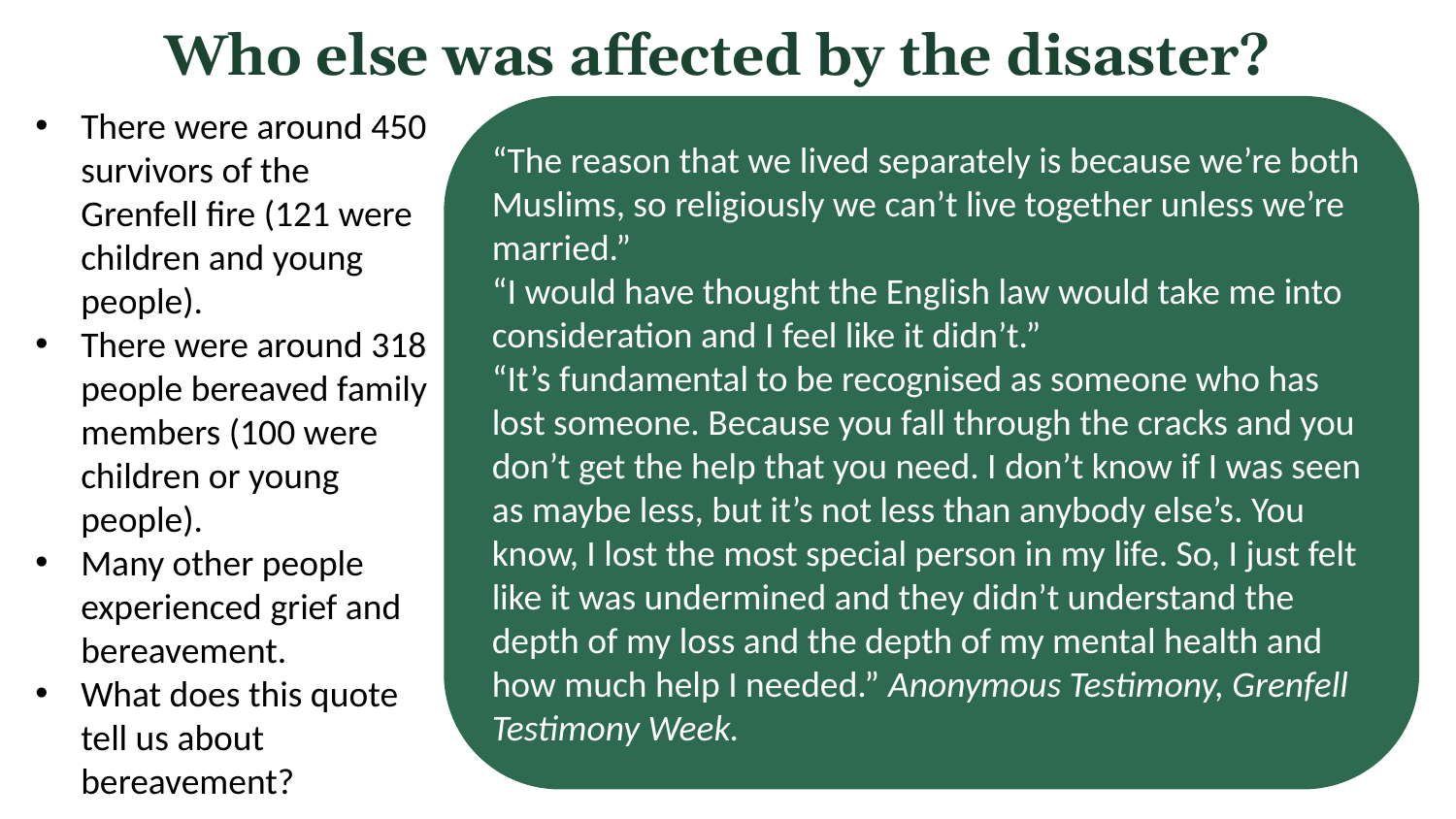

Who else was affected by the disaster?
There were around 450 survivors of the Grenfell fire (121 were children and young people).
There were around 318 people bereaved family members (100 were children or young people).
Many other people experienced grief and bereavement.
What does this quote tell us about bereavement?
“The reason that we lived separately is because we’re both Muslims, so religiously we can’t live together unless we’re married.”
“I would have thought the English law would take me into consideration and I feel like it didn’t.”
“It’s fundamental to be recognised as someone who has lost someone. Because you fall through the cracks and you don’t get the help that you need. I don’t know if I was seen as maybe less, but it’s not less than anybody else’s. You know, I lost the most special person in my life. So, I just felt like it was undermined and they didn’t understand the depth of my loss and the depth of my mental health and how much help I needed.” Anonymous Testimony, Grenfell Testimony Week.